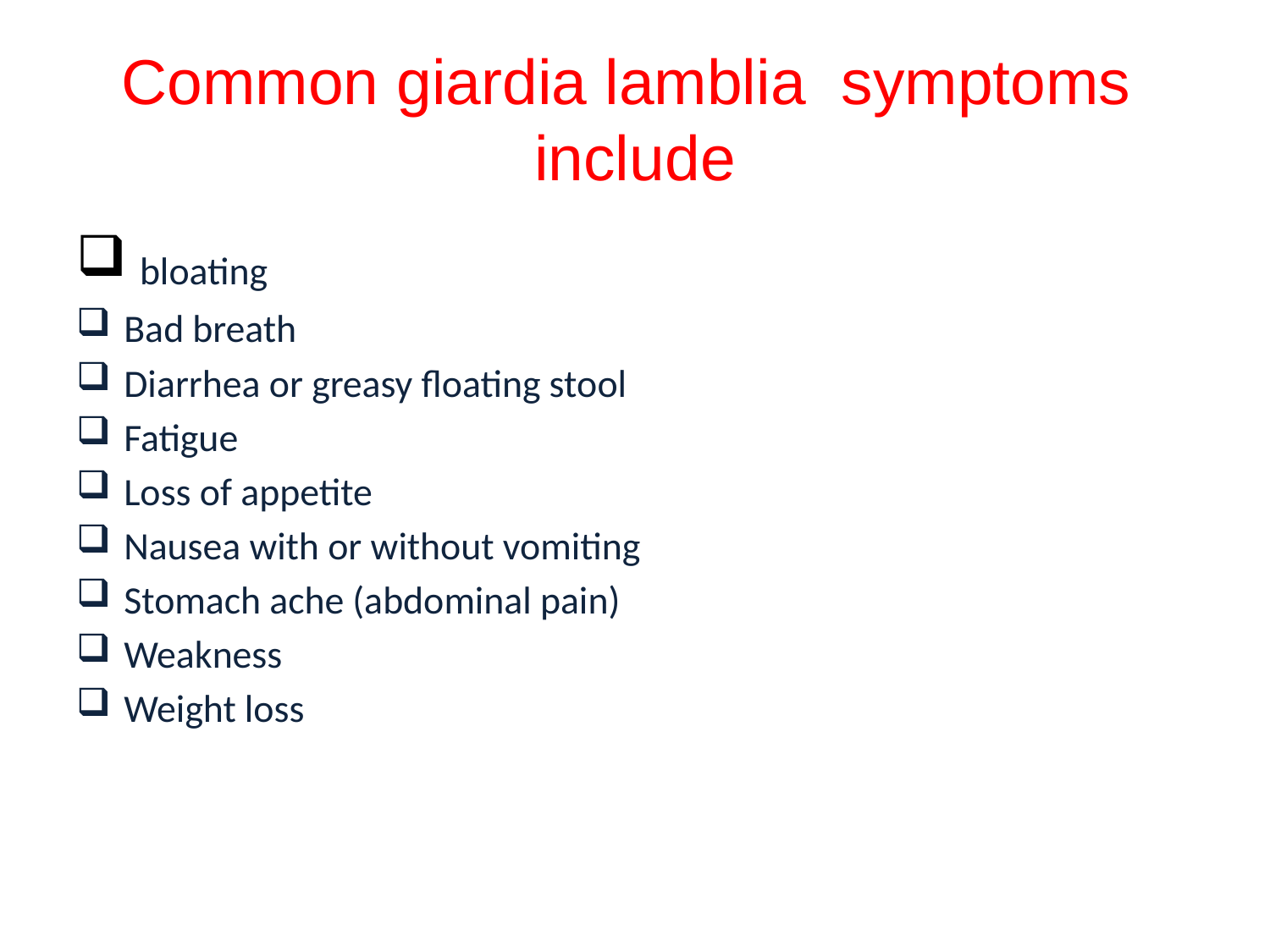

# Common giardia lamblia  symptoms include
 bloating
Bad breath
Diarrhea or greasy floating stool
Fatigue
Loss of appetite
Nausea with or without vomiting
Stomach ache (abdominal pain)
Weakness
Weight loss